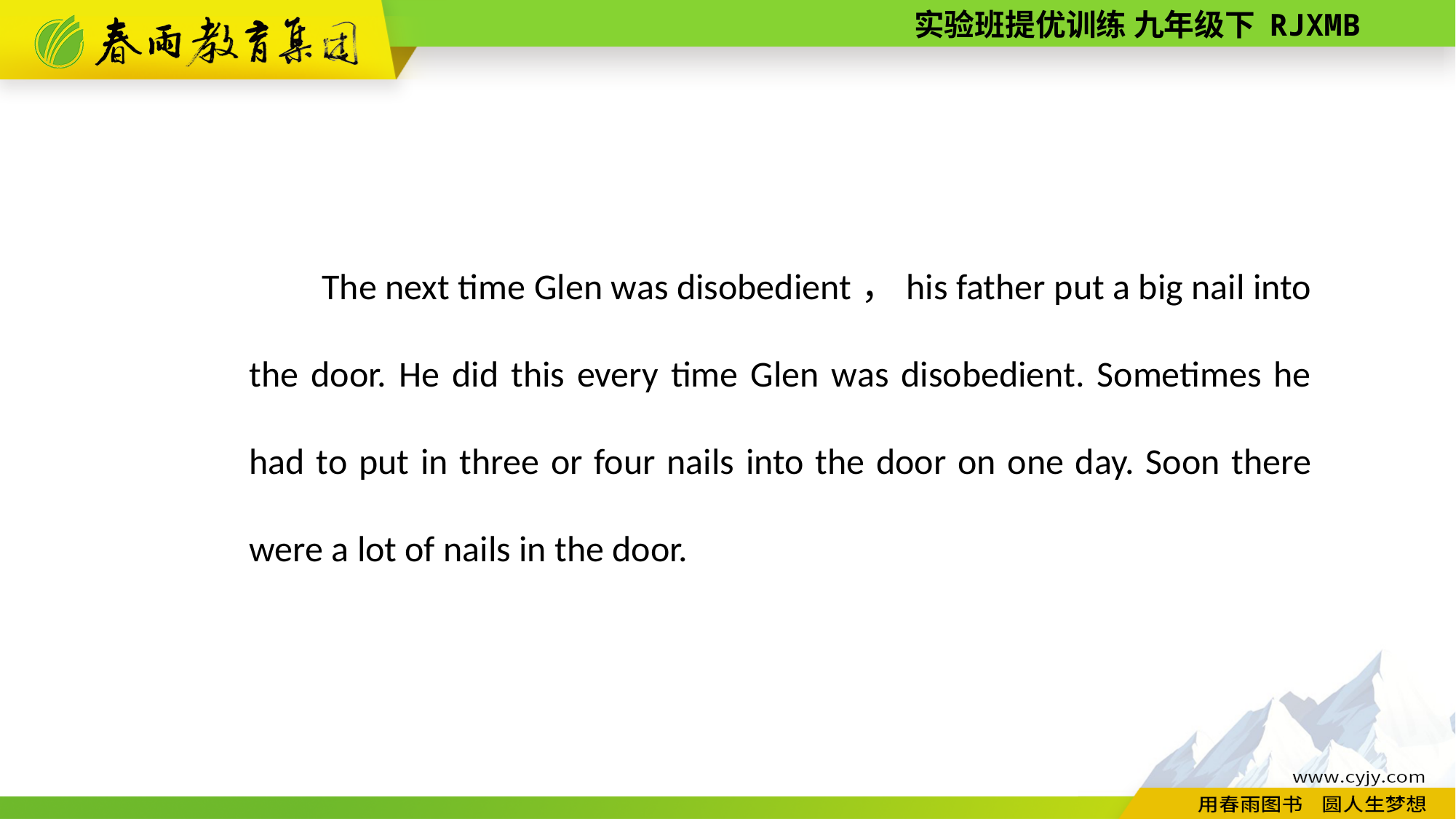

The next time Glen was disobedient，his father put a big nail into the door. He did this every time Glen was disobedient. Sometimes he had to put in three or four nails into the door on one day. Soon there were a lot of nails in the door.